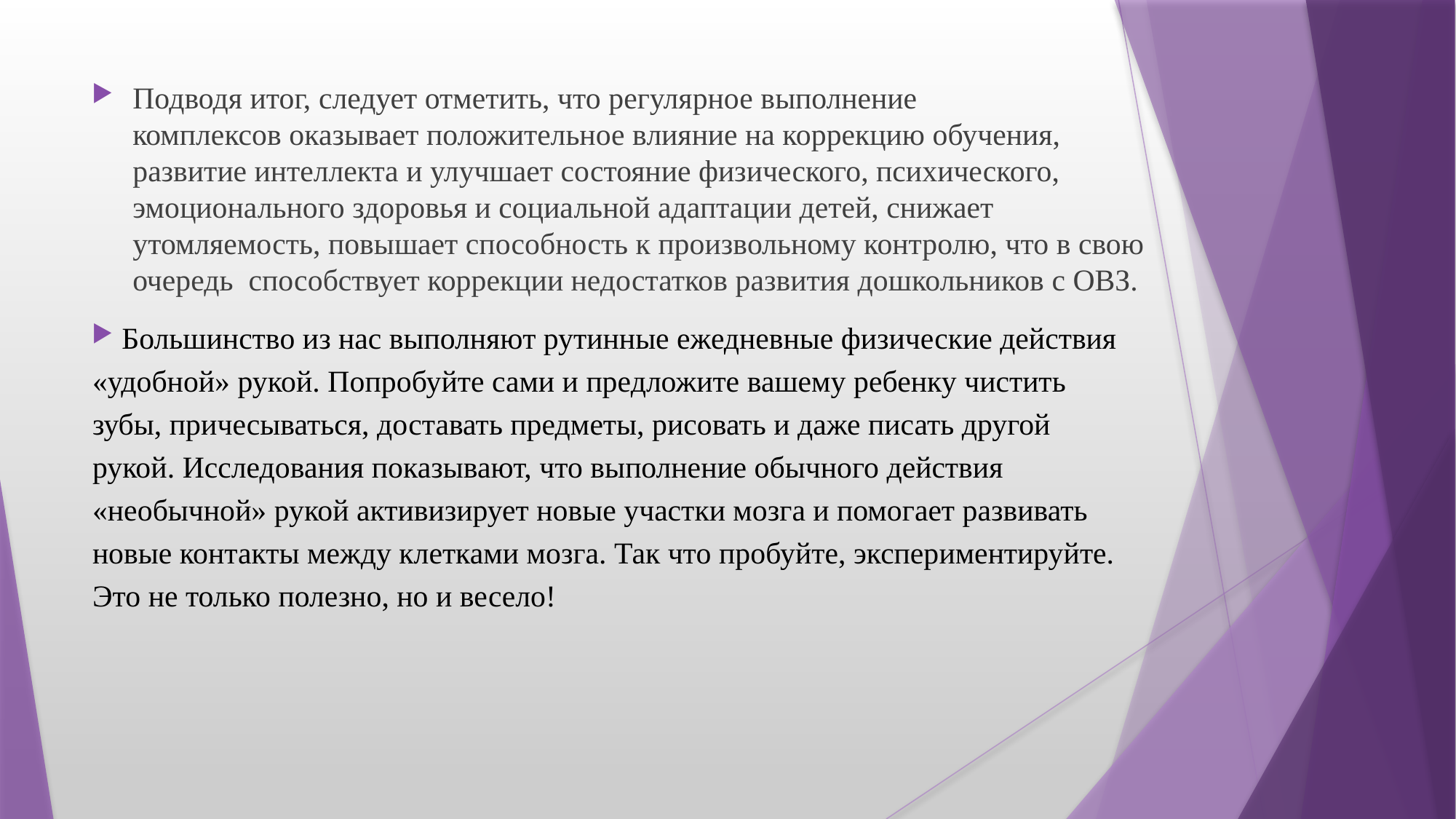

Подводя итог, следует отметить, что регулярное выполнение комплексов оказывает положительное влияние на коррекцию обучения, развитие интеллекта и улучшает состояние физического, психического, эмоционального здоровья и социальной адаптации детей, снижает утомляемость, повышает способность к произвольному контролю, что в свою очередь  способствует коррекции недостатков развития дошкольников с ОВЗ.
 Большинство из нас выполняют рутинные ежедневные физические действия «удобной» рукой. Попробуйте сами и предложите вашему ребенку чистить зубы, причесываться, доставать предметы, рисовать и даже писать другой рукой. Исследования показывают, что выполнение обычного действия «необычной» рукой активизирует новые участки мозга и помогает развивать новые контакты между клетками мозга. Так что пробуйте, экспериментируйте. Это не только полезно, но и весело!